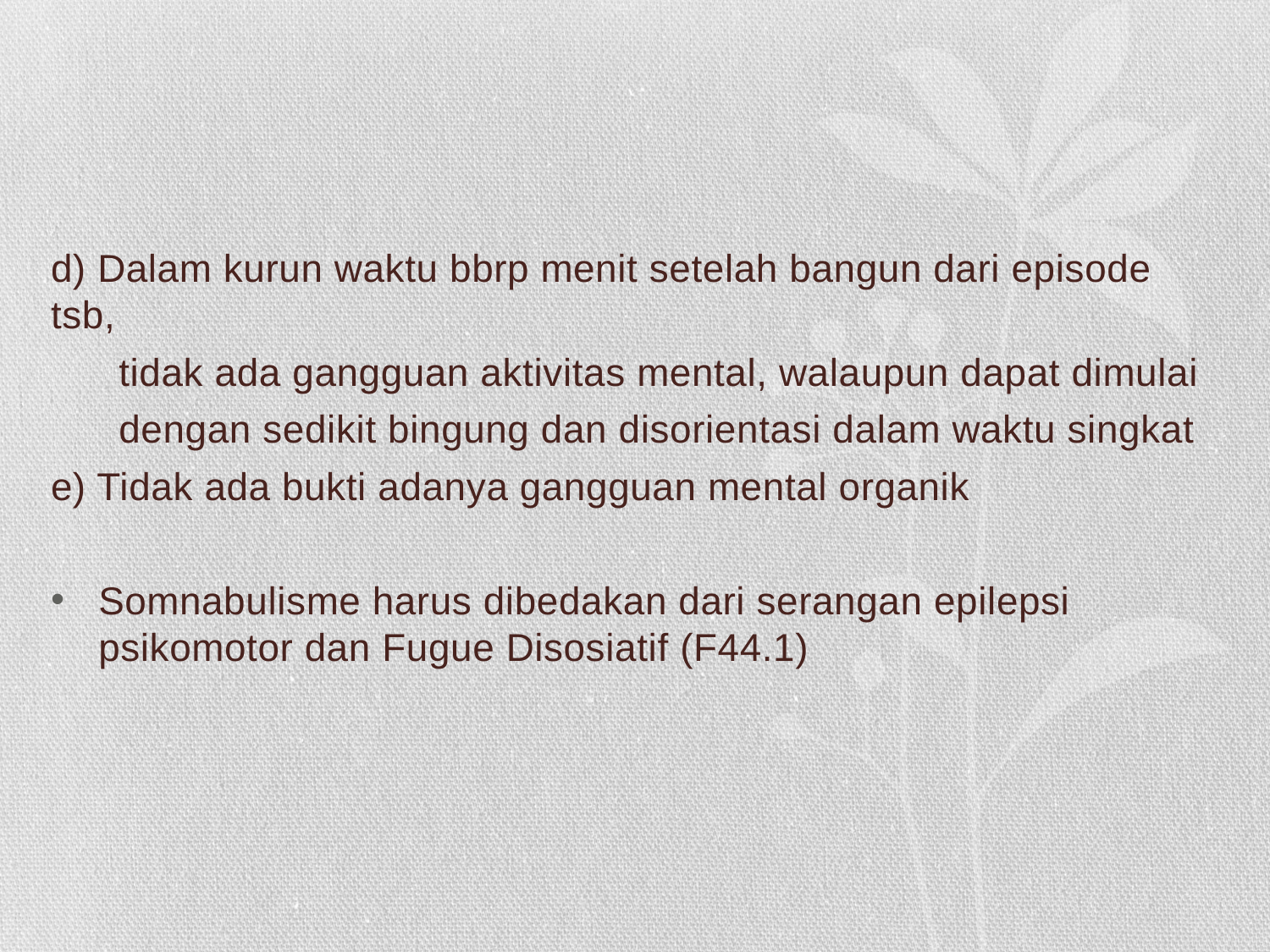

#

d) Dalam kurun waktu bbrp menit setelah bangun dari episode tsb,
      tidak ada gangguan aktivitas mental, walaupun dapat dimulai
      dengan sedikit bingung dan disorientasi dalam waktu singkat
e) Tidak ada bukti adanya gangguan mental organik

Somnabulisme harus dibedakan dari serangan epilepsi psikomotor dan Fugue Disosiatif (F44.1)